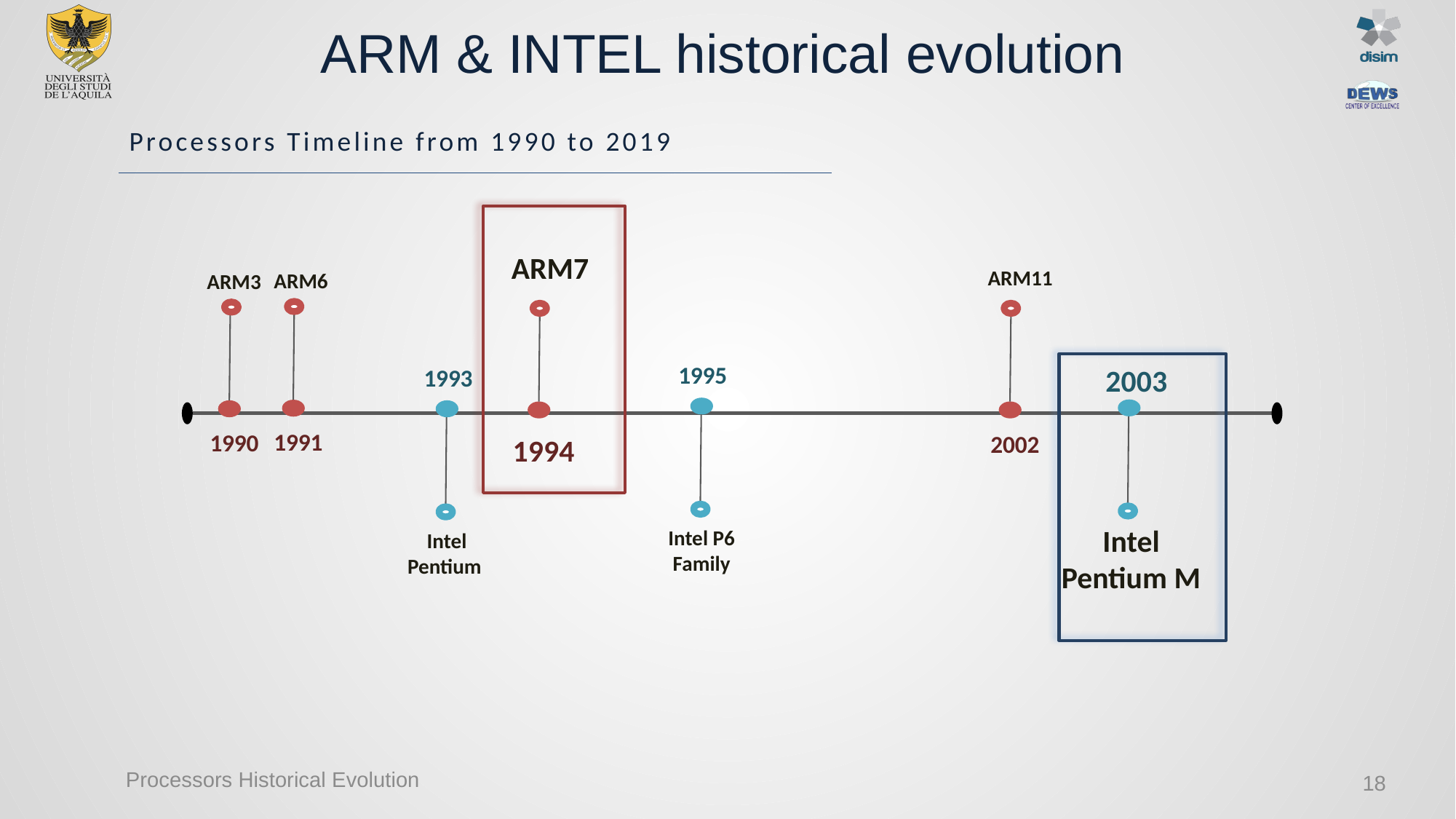

# ARM & INTEL historical evolution
Processors Timeline from 1990 to 2019

ARM7

1994
ARM11

2002
ARM6

1991
ARM3

1990

1995

Intel P6 Family
2003

Intel Pentium M
1993

Intel Pentium

Processors Historical Evolution

18